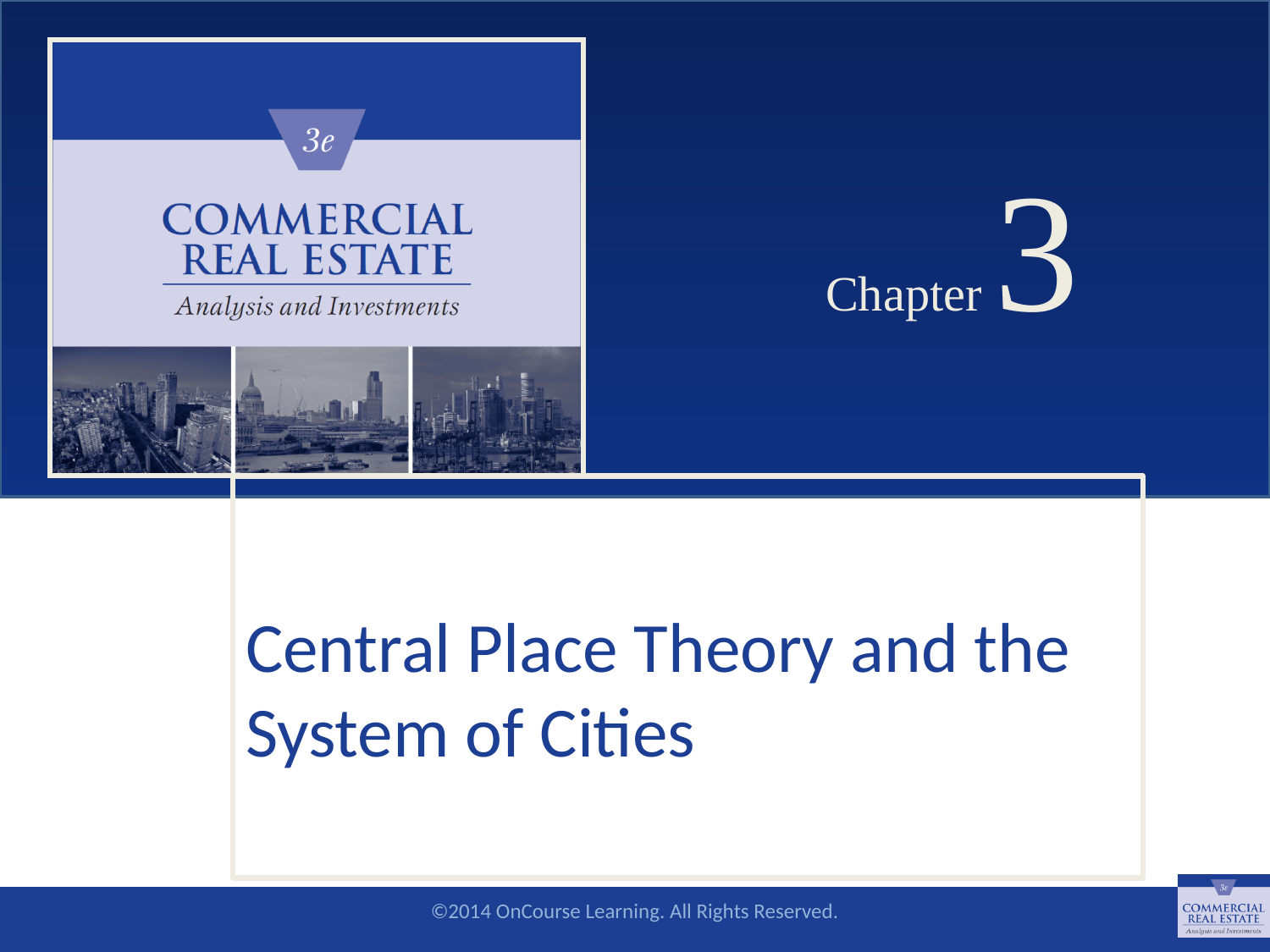

# Chapter 3
Central Place Theory and the System of Cities
SLIDE 1